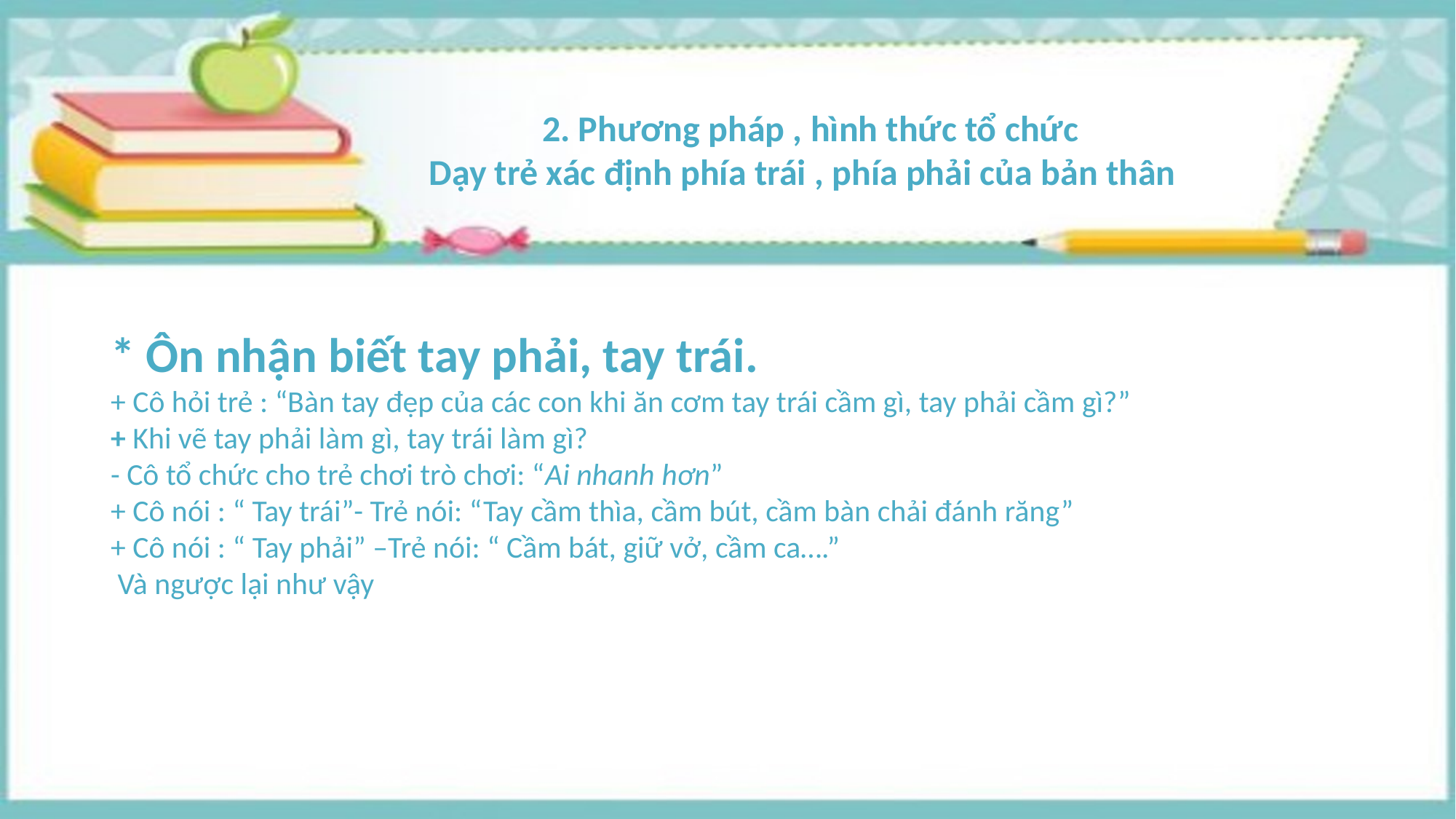

2. Phương pháp , hình thức tổ chức
Dạy trẻ xác định phía trái , phía phải của bản thân
* Ôn nhận biết tay phải, tay trái.
+ Cô hỏi trẻ : “Bàn tay đẹp của các con khi ăn cơm tay trái cầm gì, tay phải cầm gì?”
+ Khi vẽ tay phải làm gì, tay trái làm gì?
- Cô tổ chức cho trẻ chơi trò chơi: “Ai nhanh hơn”
+ Cô nói : “ Tay trái”- Trẻ nói: “Tay cầm thìa, cầm bút, cầm bàn chải đánh răng”
+ Cô nói : “ Tay phải” –Trẻ nói: “ Cầm bát, giữ vở, cầm ca….”
 Và ngược lại như vậy